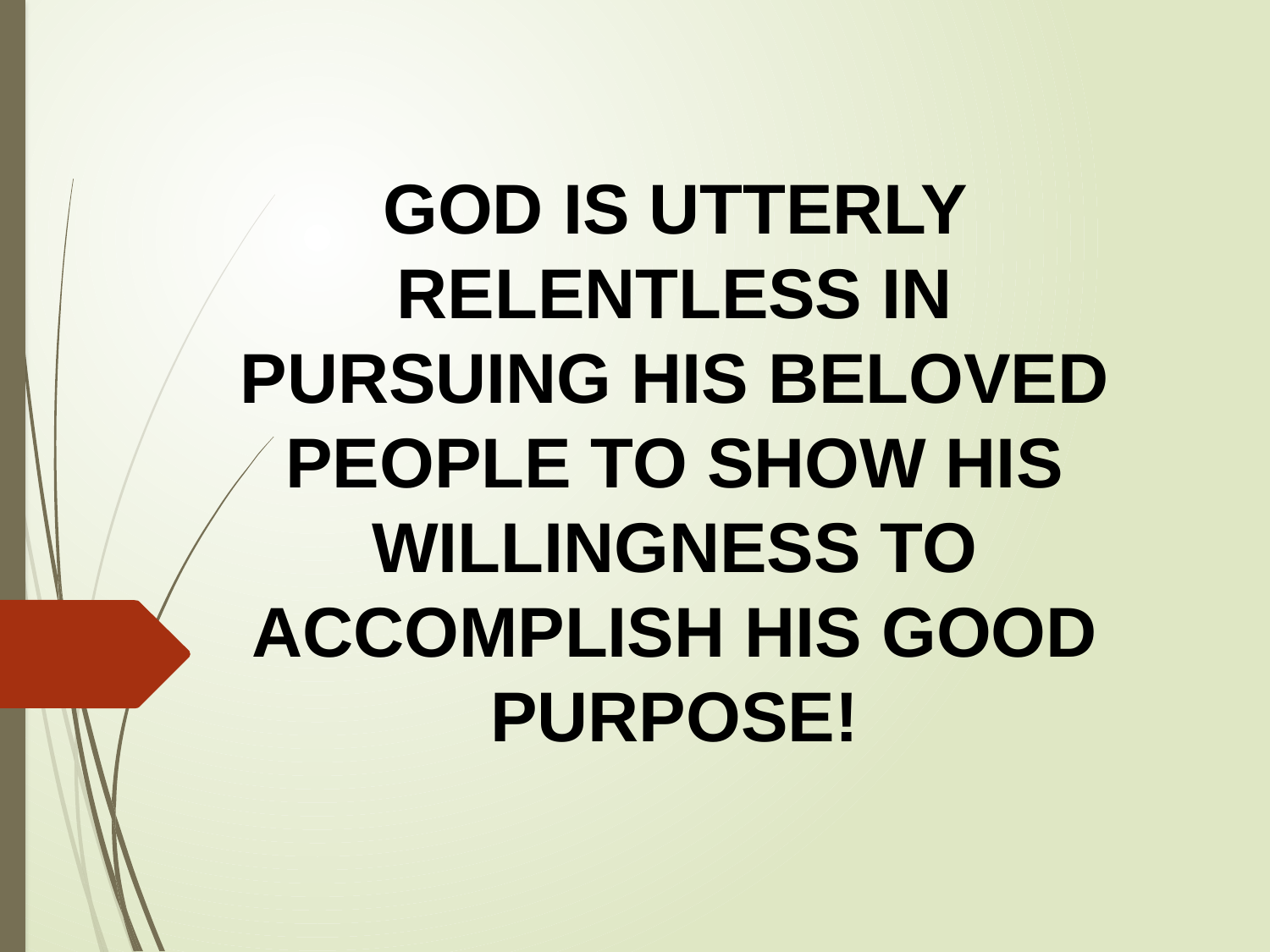

GOD IS UTTERLY RELENTLESS IN PURSUING HIS BELOVED PEOPLE TO SHOW HIS WILLINGNESS TO ACCOMPLISH HIS GOOD PURPOSE!